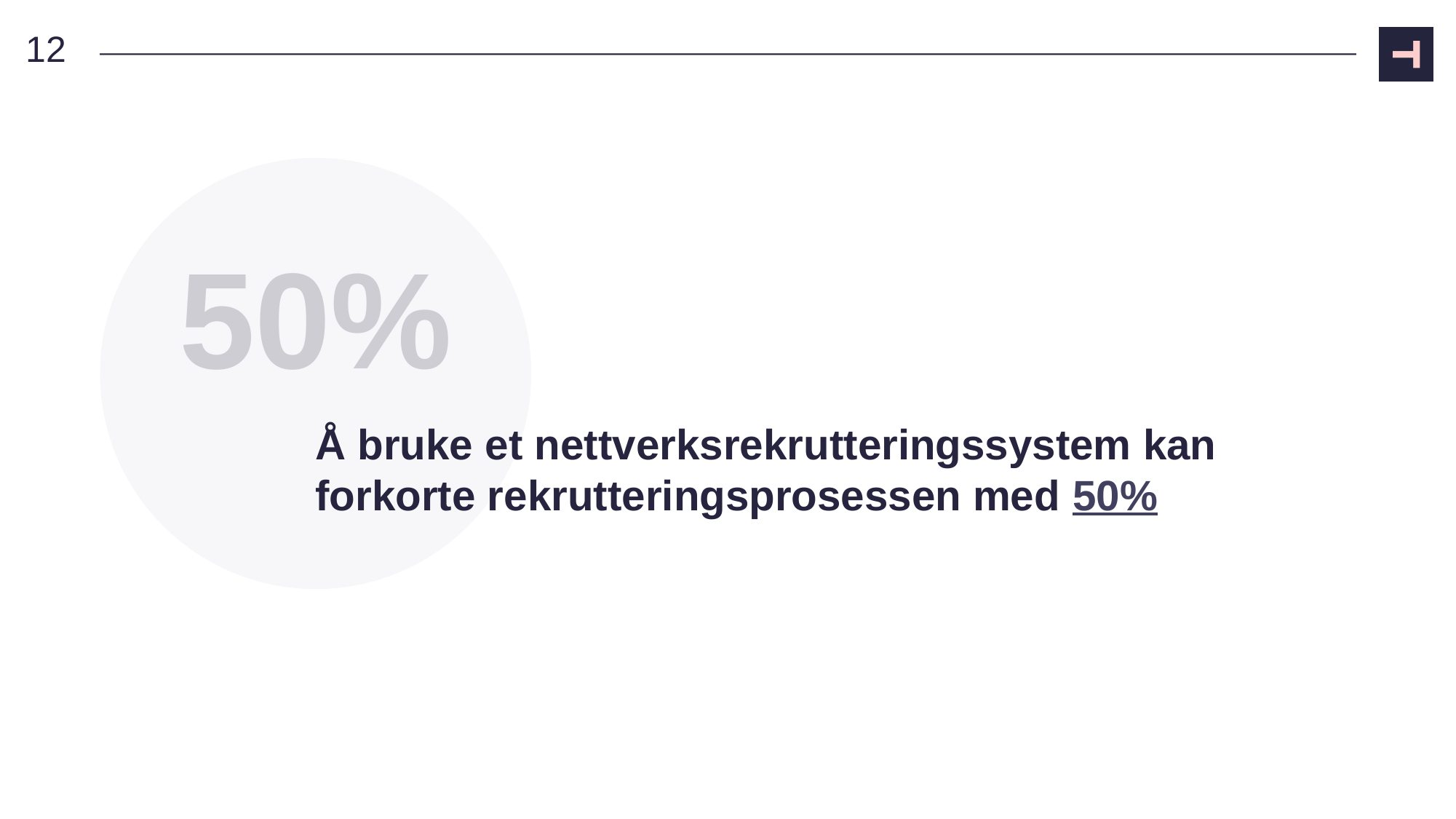

12

50%
# Å bruke et nettverksrekrutteringssystem kan forkorte rekrutteringsprosessen med 50%